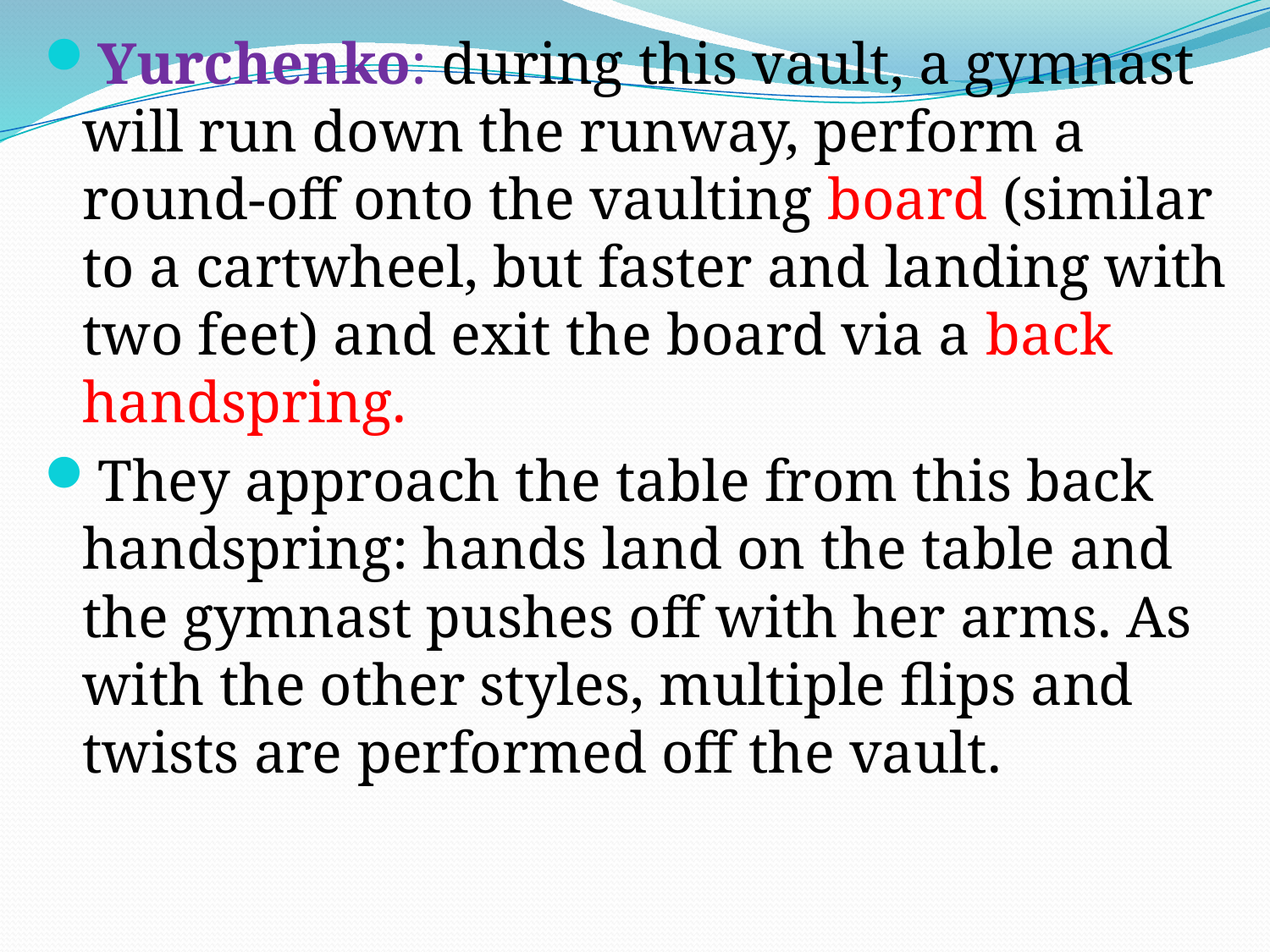

Yurchenko: during this vault, a gymnast will run down the runway, perform a round-off onto the vaulting board (similar to a cartwheel, but faster and landing with two feet) and exit the board via a back handspring.
They approach the table from this back handspring: hands land on the table and the gymnast pushes off with her arms. As with the other styles, multiple flips and twists are performed off the vault.